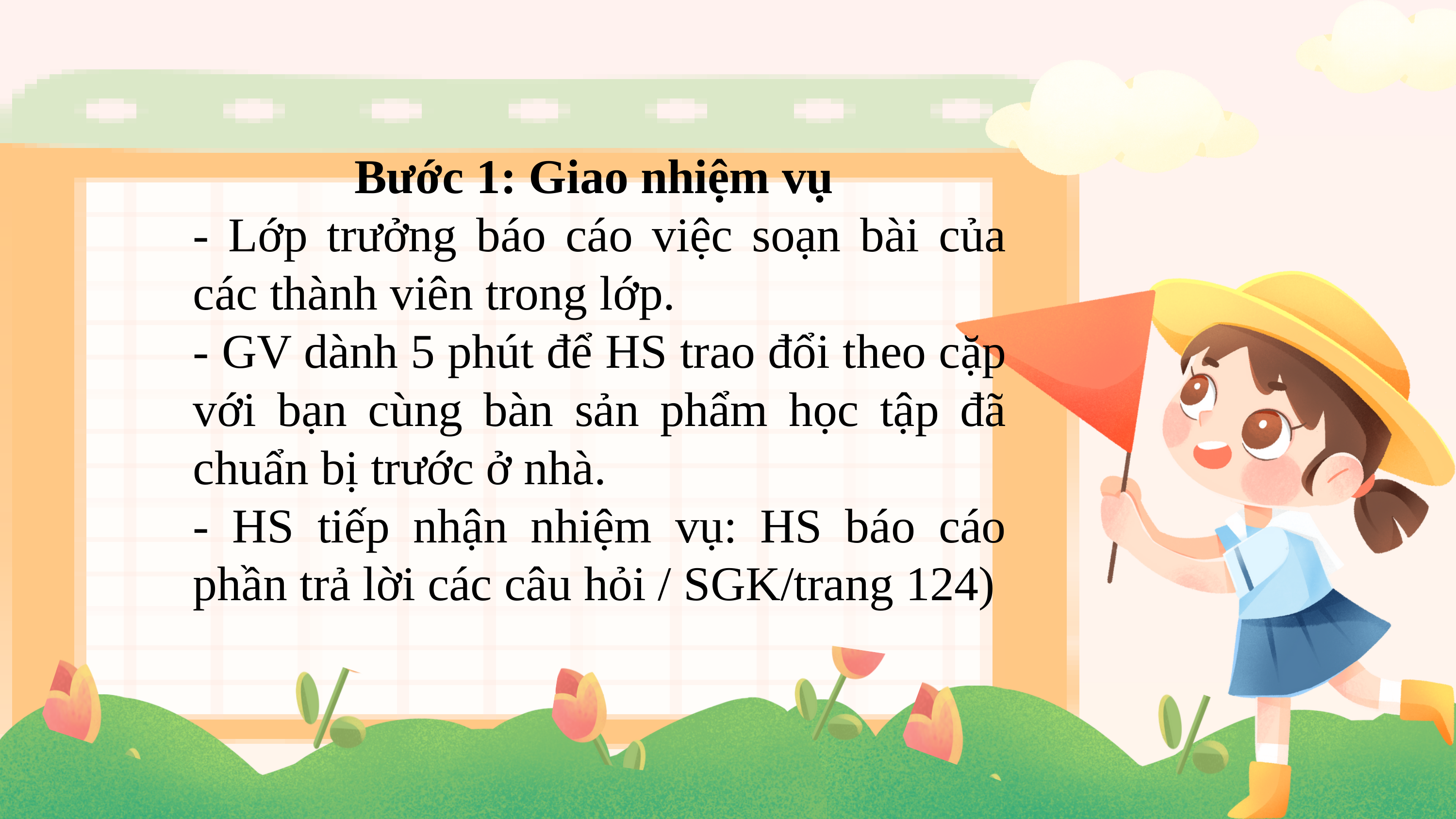

Bước 1: Giao nhiệm vụ
- Lớp trưởng báo cáo việc soạn bài của các thành viên trong lớp.
- GV dành 5 phút để HS trao đổi theo cặp với bạn cùng bàn sản phẩm học tập đã chuẩn bị trước ở nhà.
- HS tiếp nhận nhiệm vụ: HS báo cáo phần trả lời các câu hỏi / SGK/trang 124)